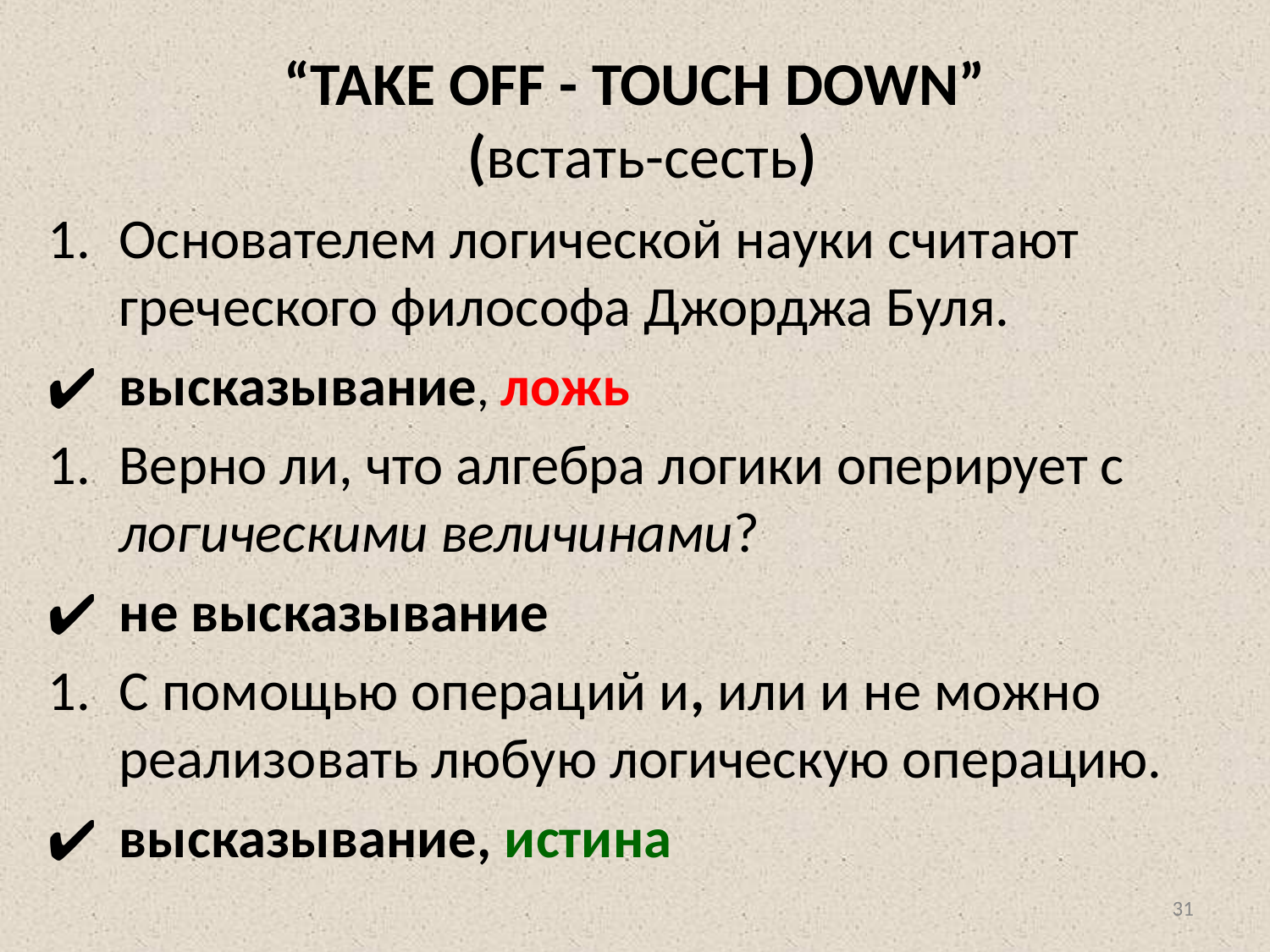

# “TAKE OFF - TOUCH DOWN” (встать-сесть)
Основателем логической науки считают греческого философа Джорджа Буля.
высказывание, ложь
Верно ли, что алгебра логики оперирует с логическими величинами?
не высказывание
С помощью операций и, или и не можно реализовать любую логическую операцию.
высказывание, истина

31